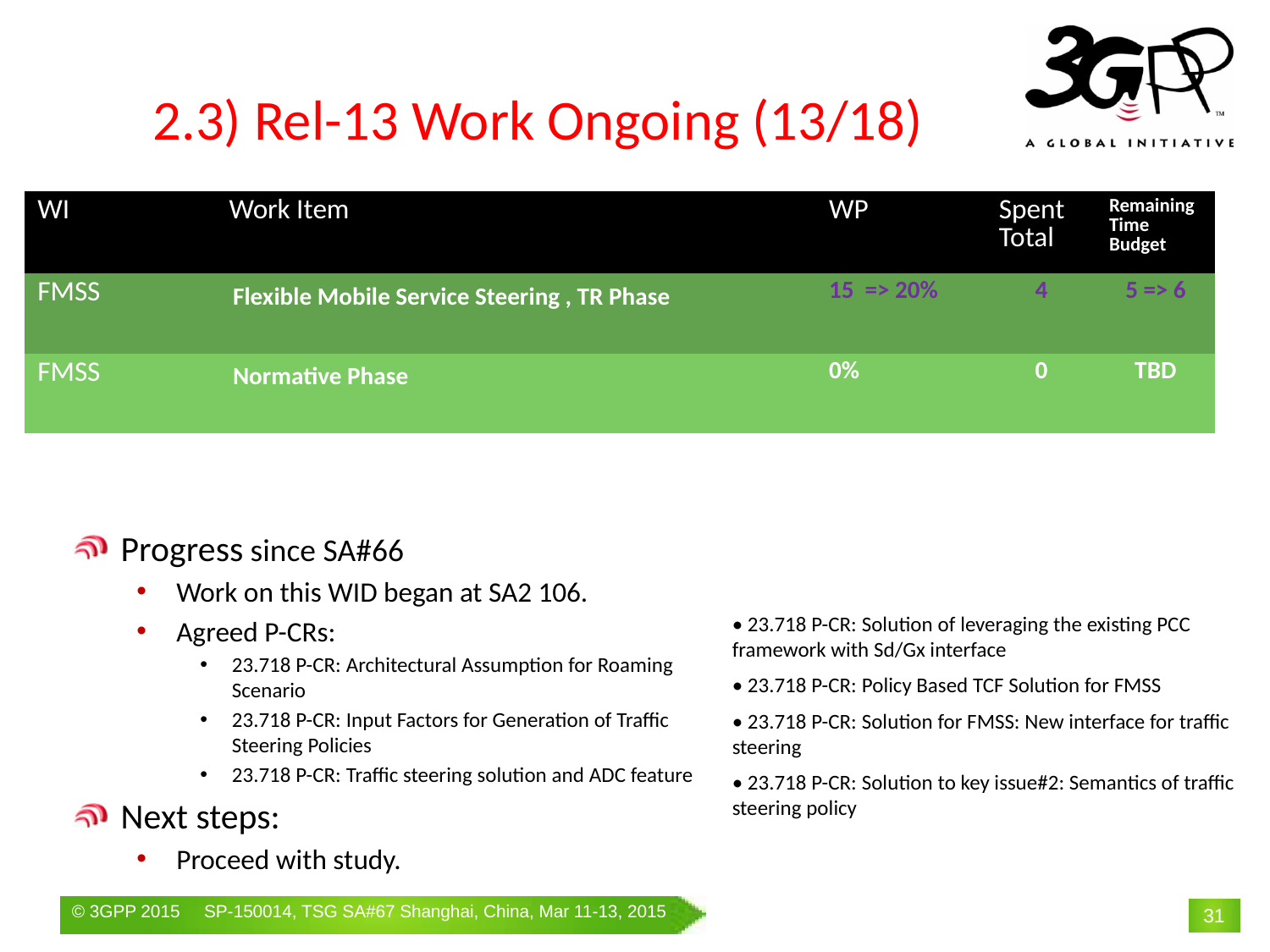

# 2.3) Rel-13 Work Ongoing (13/18)
| WI | Work Item | WP | Spent Total | Remaining Time Budget |
| --- | --- | --- | --- | --- |
| FMSS | Flexible Mobile Service Steering , TR Phase | 15 => 20% | 4 | 5 => 6 |
| FMSS | Normative Phase | 0% | 0 | TBD |
Progress since SA#66
Work on this WID began at SA2 106.
Agreed P-CRs:
23.718 P-CR: Architectural Assumption for Roaming Scenario
23.718 P-CR: Input Factors for Generation of Traffic Steering Policies
23.718 P-CR: Traffic steering solution and ADC feature
Next steps:
Proceed with study.
• 23.718 P-CR: Solution of leveraging the existing PCC framework with Sd/Gx interface
• 23.718 P-CR: Policy Based TCF Solution for FMSS
• 23.718 P-CR: Solution for FMSS: New interface for traffic steering
• 23.718 P-CR: Solution to key issue#2: Semantics of traffic steering policy